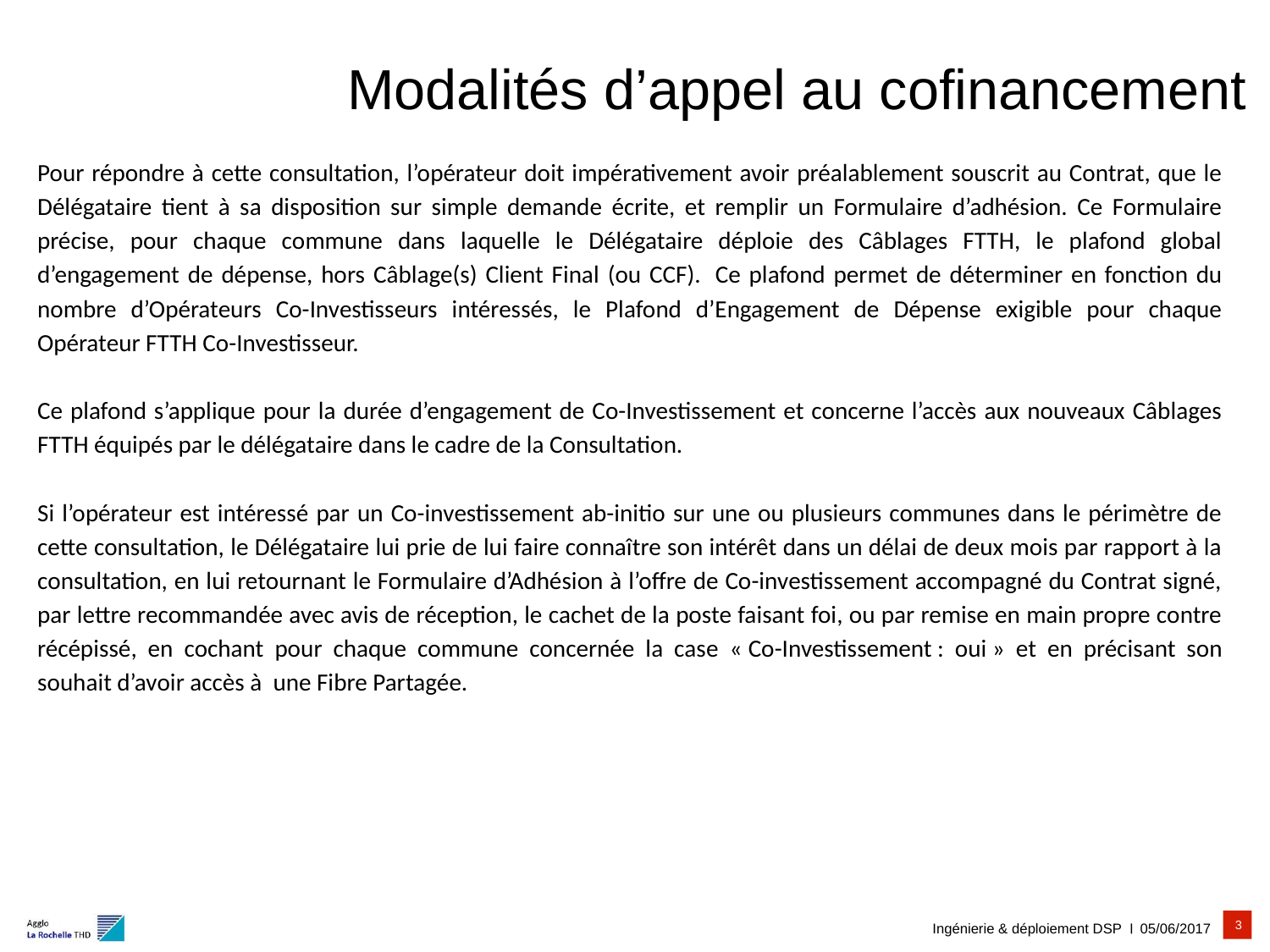

# Modalités d’appel au cofinancement
Pour répondre à cette consultation, l’opérateur doit impérativement avoir préalablement souscrit au Contrat, que le Délégataire tient à sa disposition sur simple demande écrite, et remplir un Formulaire d’adhésion. Ce Formulaire précise, pour chaque commune dans laquelle le Délégataire déploie des Câblages FTTH, le plafond global d’engagement de dépense, hors Câblage(s) Client Final (ou CCF).  Ce plafond permet de déterminer en fonction du nombre d’Opérateurs Co-Investisseurs intéressés, le Plafond d’Engagement de Dépense exigible pour chaque Opérateur FTTH Co-Investisseur.

Ce plafond s’applique pour la durée d’engagement de Co-Investissement et concerne l’accès aux nouveaux Câblages FTTH équipés par le délégataire dans le cadre de la Consultation.

Si l’opérateur est intéressé par un Co-investissement ab-initio sur une ou plusieurs communes dans le périmètre de cette consultation, le Délégataire lui prie de lui faire connaître son intérêt dans un délai de deux mois par rapport à la consultation, en lui retournant le Formulaire d’Adhésion à l’offre de Co-investissement accompagné du Contrat signé, par lettre recommandée avec avis de réception, le cachet de la poste faisant foi, ou par remise en main propre contre récépissé, en cochant pour chaque commune concernée la case « Co-Investissement : oui » et en précisant son souhait d’avoir accès à  une Fibre Partagée.